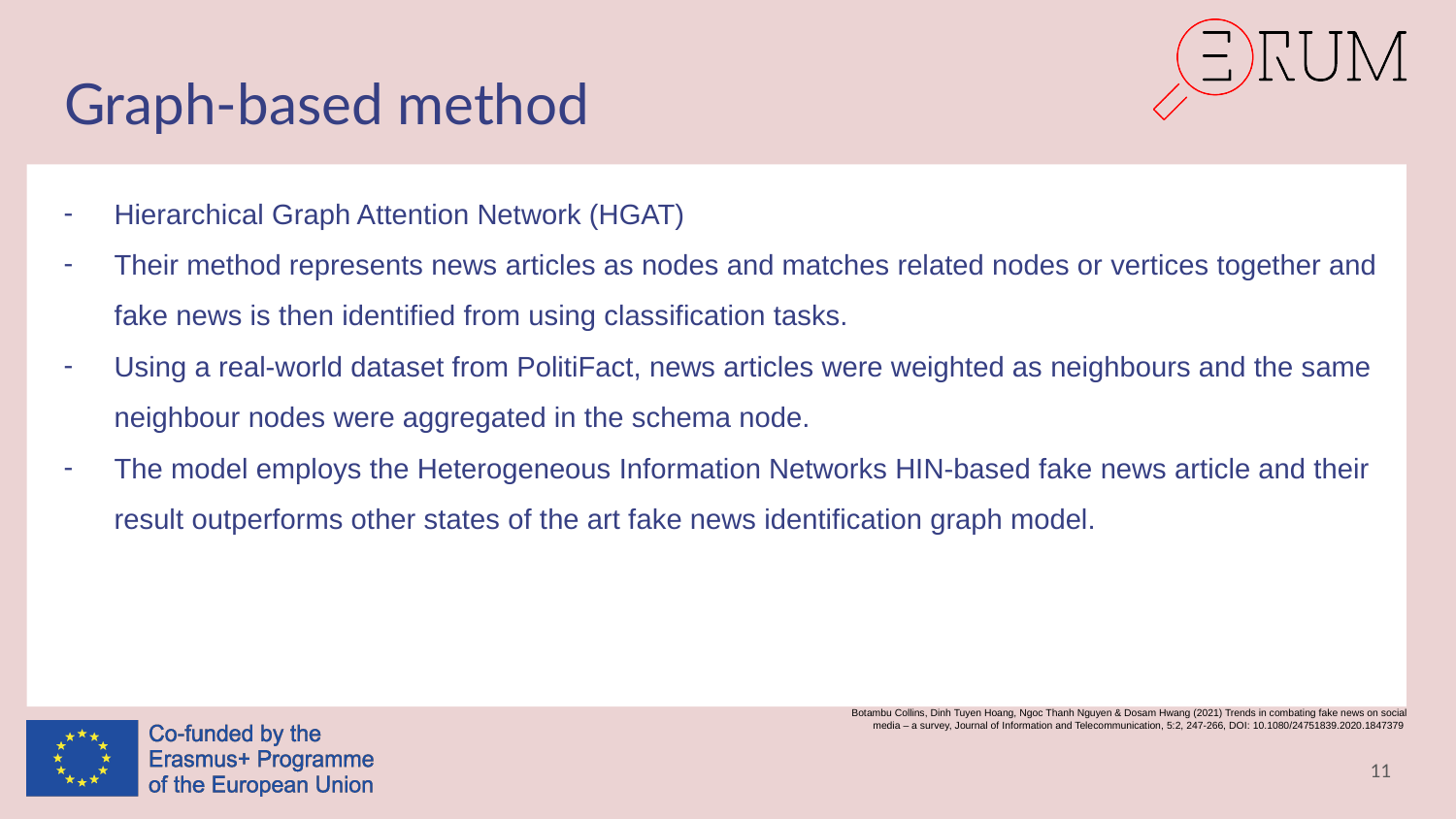

# Graph-based method
Hierarchical Graph Attention Network (HGAT)
Their method represents news articles as nodes and matches related nodes or vertices together and fake news is then identified from using classification tasks.
Using a real-world dataset from PolitiFact, news articles were weighted as neighbours and the same neighbour nodes were aggregated in the schema node.
The model employs the Heterogeneous Information Networks HIN-based fake news article and their result outperforms other states of the art fake news identification graph model.
Botambu Collins, Dinh Tuyen Hoang, Ngoc Thanh Nguyen & Dosam Hwang (2021) Trends in combating fake news on social media – a survey, Journal of Information and Telecommunication, 5:2, 247-266, DOI: 10.1080/24751839.2020.1847379
11